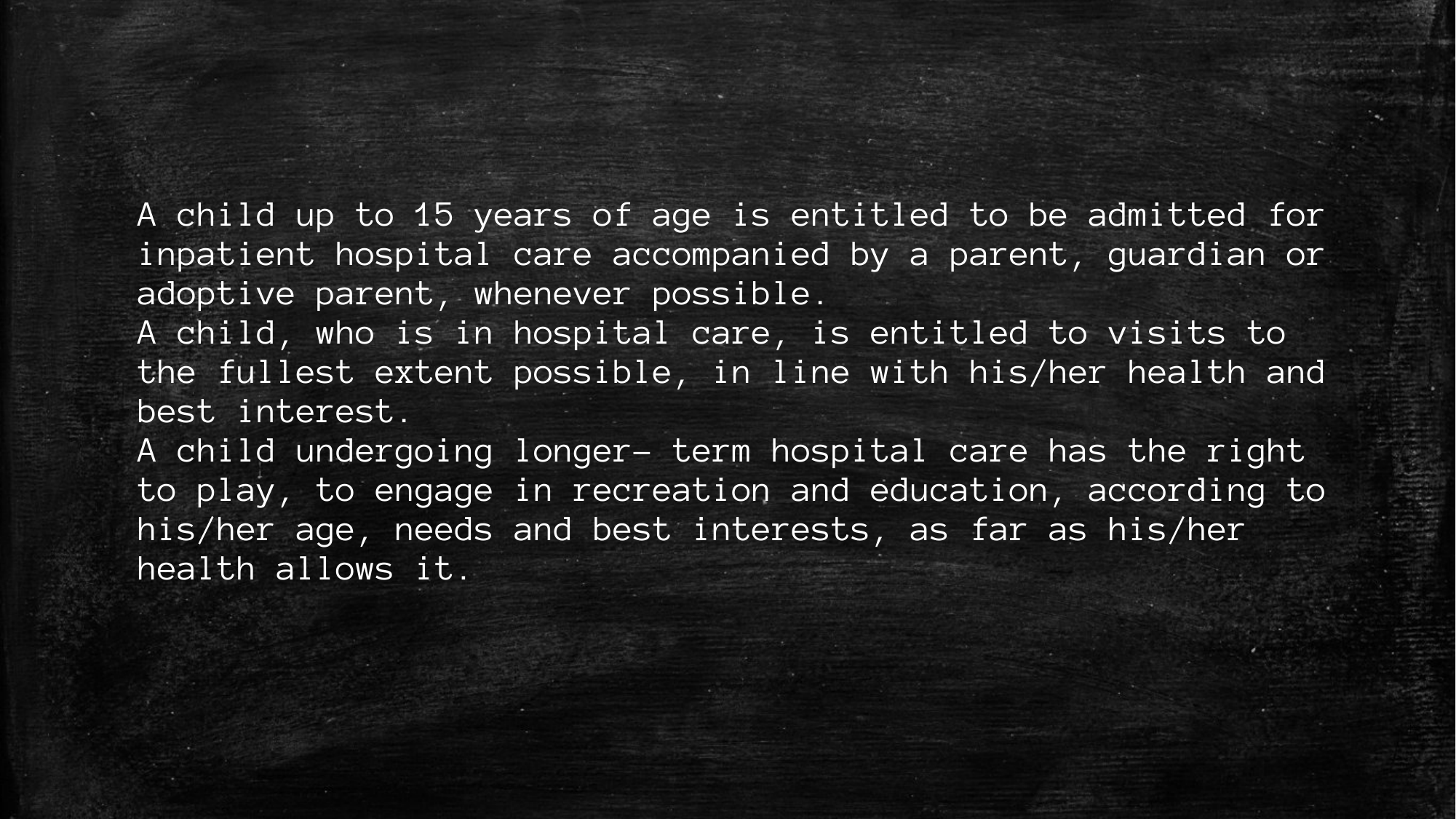

A child up to 15 years of age is entitled to be admitted for inpatient hospital care accompanied by a parent, guardian or adoptive parent, whenever possible.
A child, who is in hospital care, is entitled to visits to the fullest extent possible, in line with his/her health and best interest.
A child undergoing longer- term hospital care has the right to play, to engage in recreation and education, according to his/her age, needs and best interests, as far as his/her health allows it.